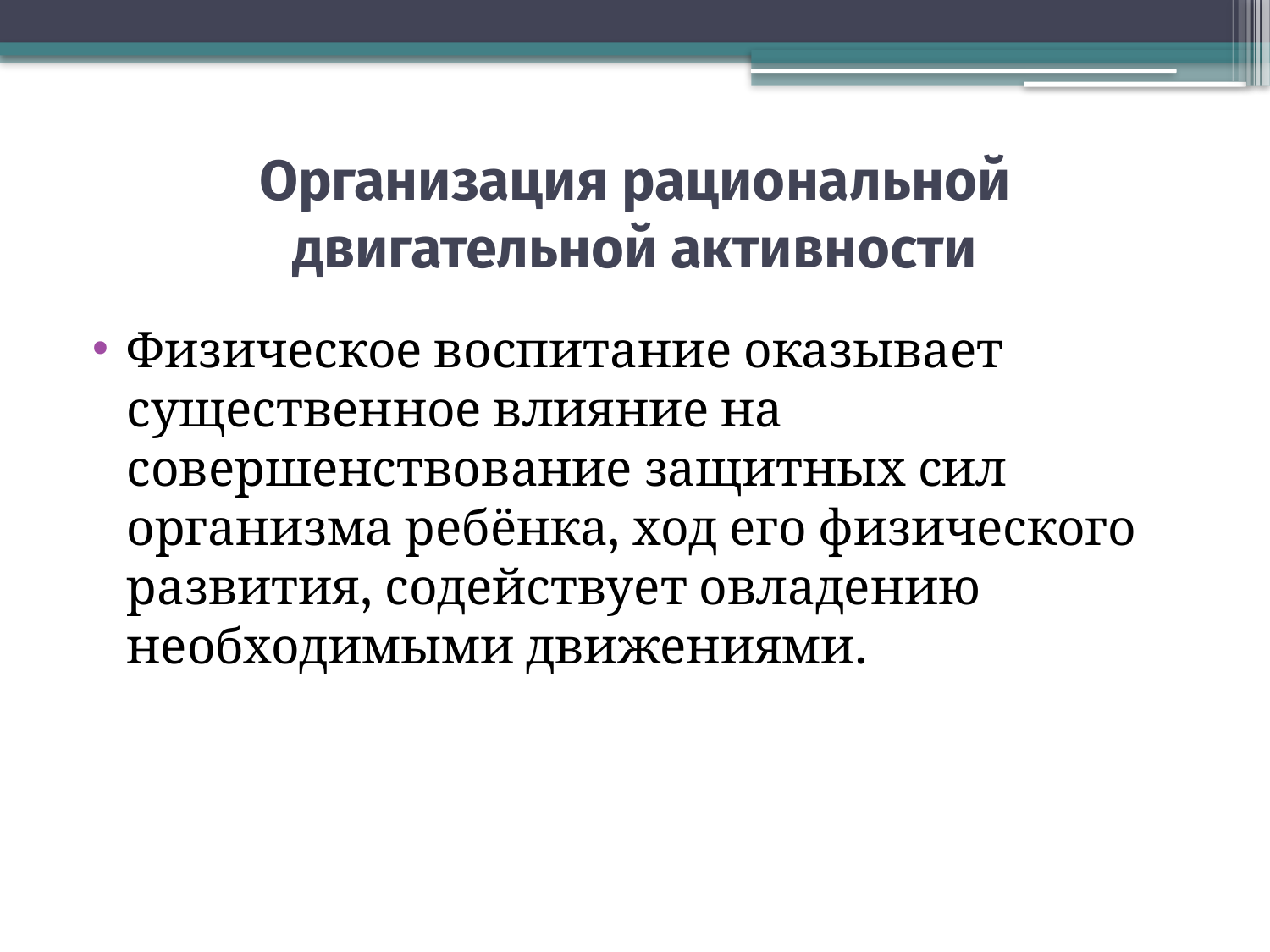

# Организация рациональной двигательной активности
Физическое воспитание оказывает существенное влияние на совершенствование защитных сил организма ребёнка, ход его физического развития, содействует овладению необходимыми движениями.